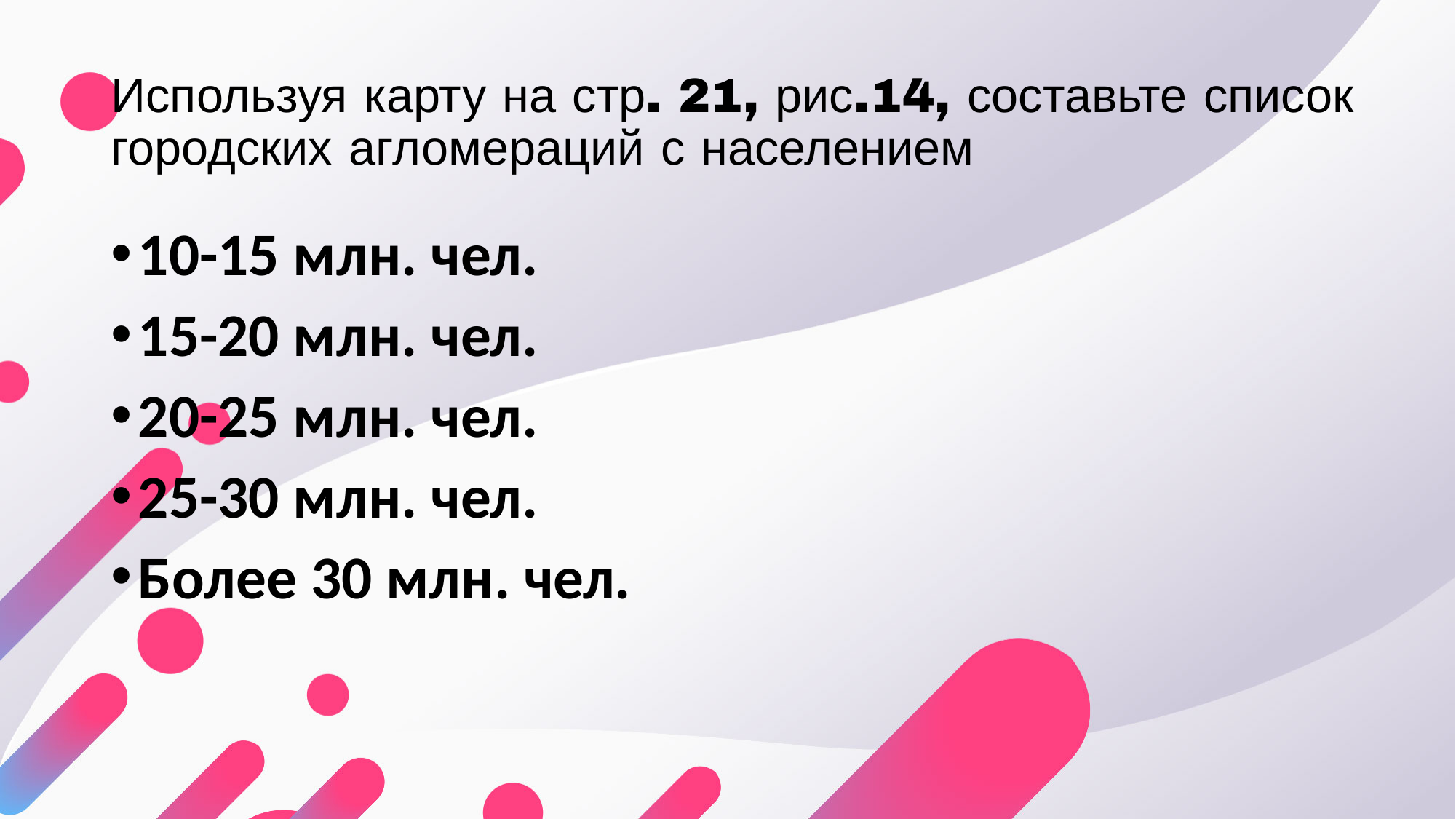

# Используя карту на стр. 21, рис.14, составьте список городских агломераций с населением
10-15 млн. чел.
15-20 млн. чел.
20-25 млн. чел.
25-30 млн. чел.
Более 30 млн. чел.